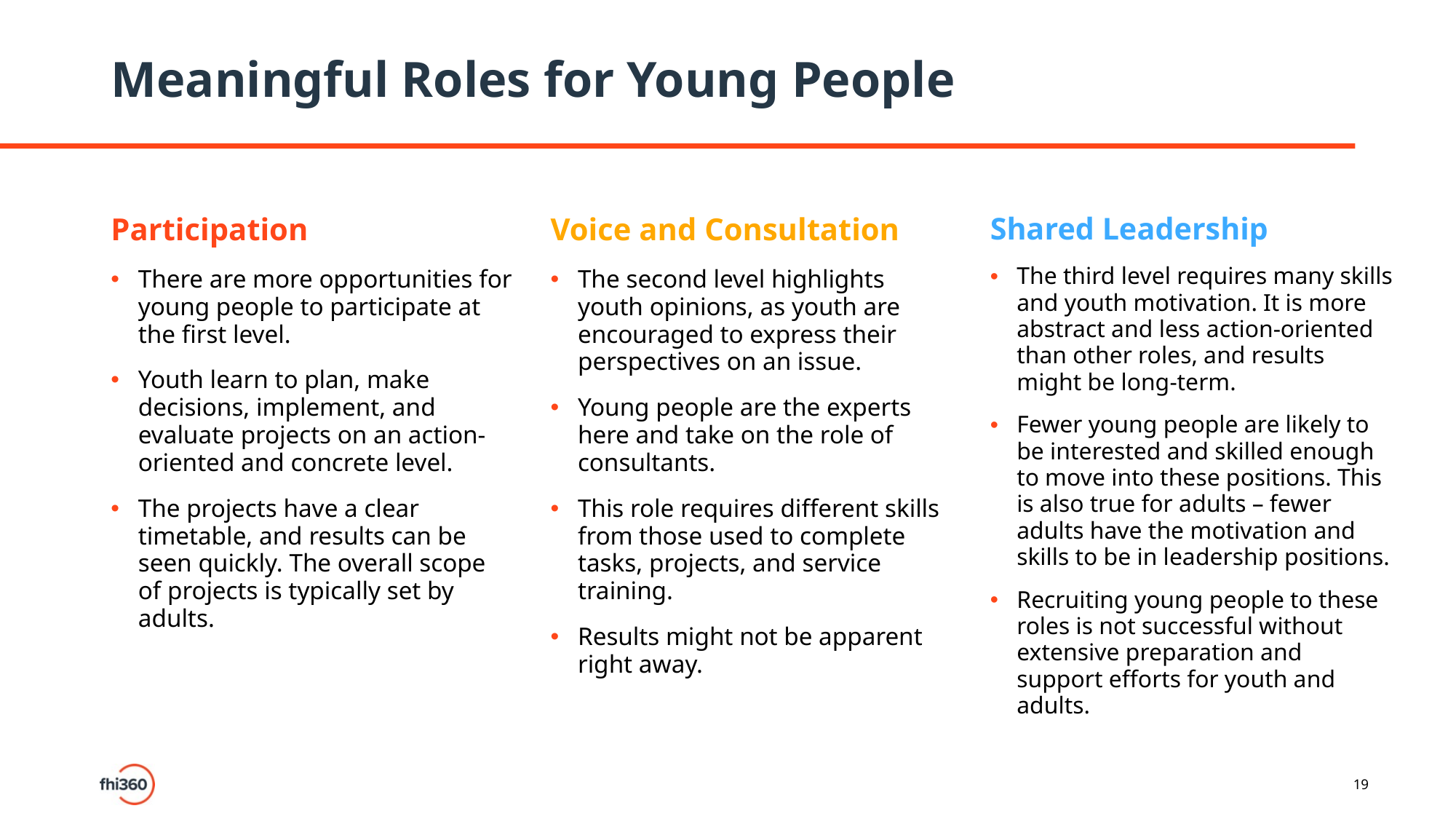

# Meaningful Roles for Young People
Participation
There are more opportunities for young people to participate at the first level.
Youth learn to plan, make decisions, implement, and evaluate projects on an action-oriented and concrete level.
The projects have a clear timetable, and results can be seen quickly. The overall scope of projects is typically set by adults.
Voice and Consultation
The second level highlights youth opinions, as youth are encouraged to express their perspectives on an issue.
Young people are the experts here and take on the role of consultants.
This role requires different skills from those used to complete tasks, projects, and service training.
Results might not be apparent right away.
Shared Leadership
The third level requires many skills and youth motivation. It is more abstract and less action-oriented than other roles, and results might be long-term.
Fewer young people are likely to be interested and skilled enough to move into these positions. This is also true for adults – fewer adults have the motivation and skills to be in leadership positions.
Recruiting young people to these roles is not successful without extensive preparation and support efforts for youth and adults.